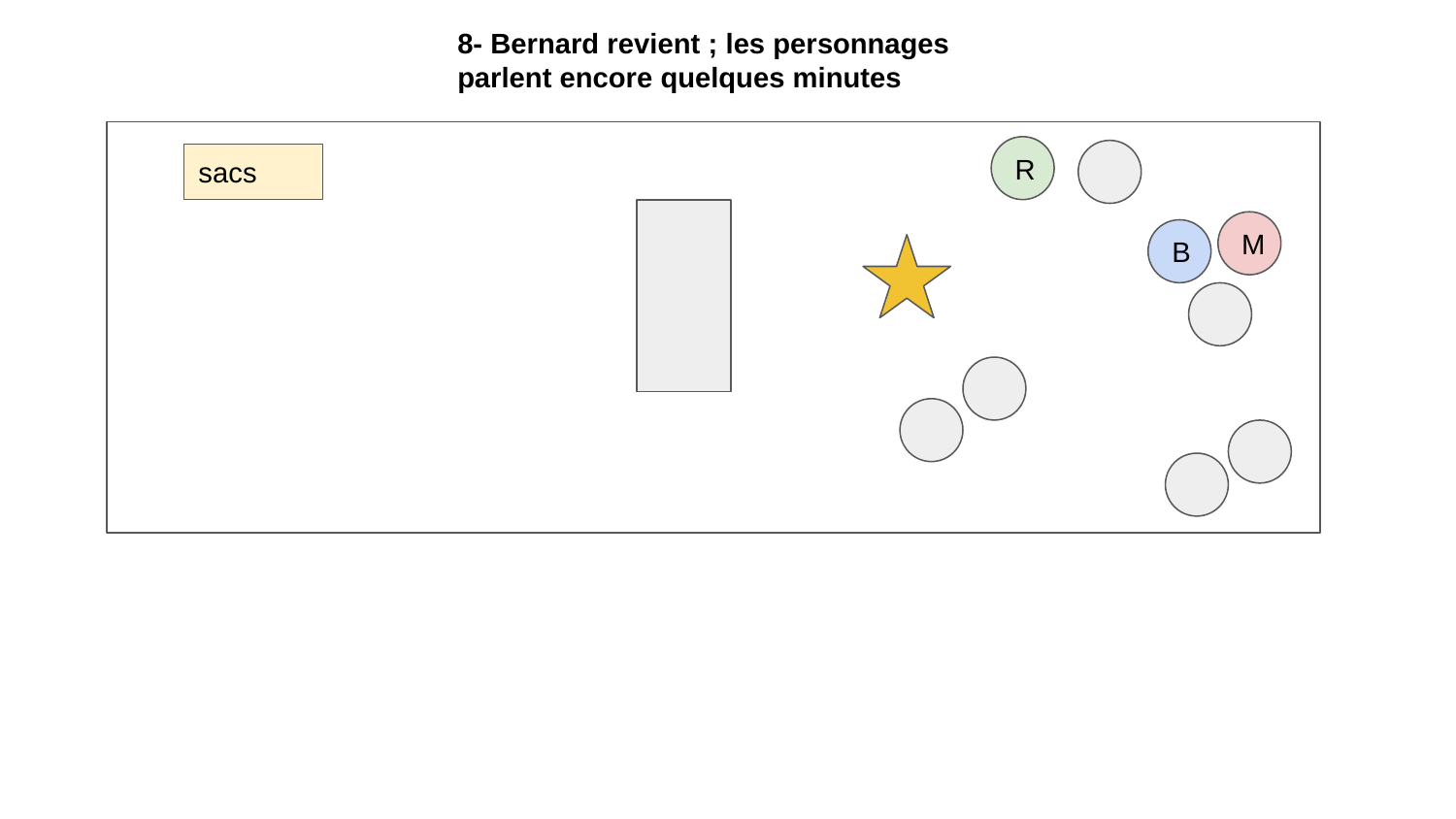

8- Bernard revient ; les personnages parlent encore quelques minutes

R

sacs

M
B